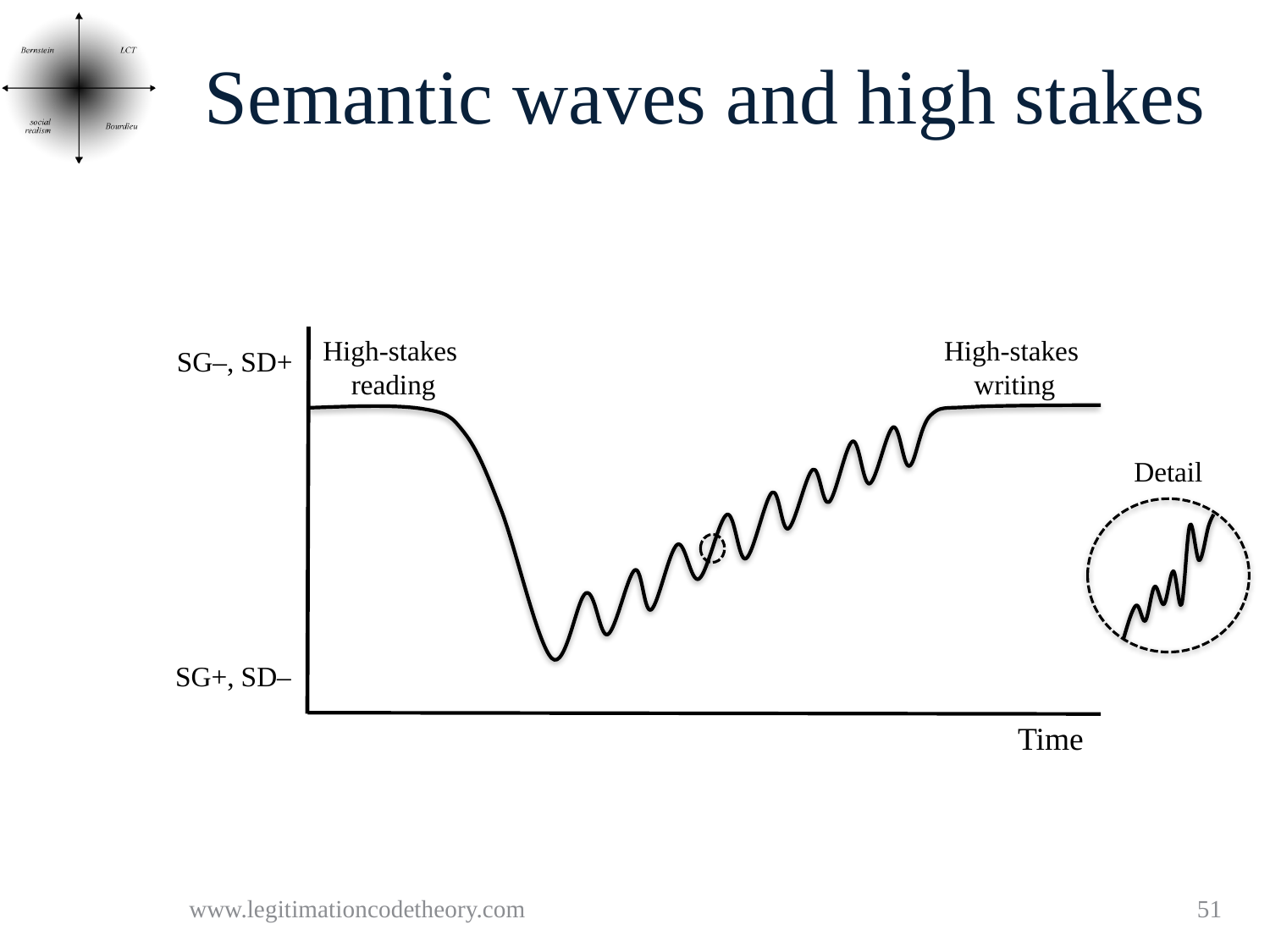

# Semantic waves and high stakes

High-stakes
reading
High-stakes
writing
SG–, SD+

Detail

SG+, SD–
Time
www.legitimationcodetheory.com
51